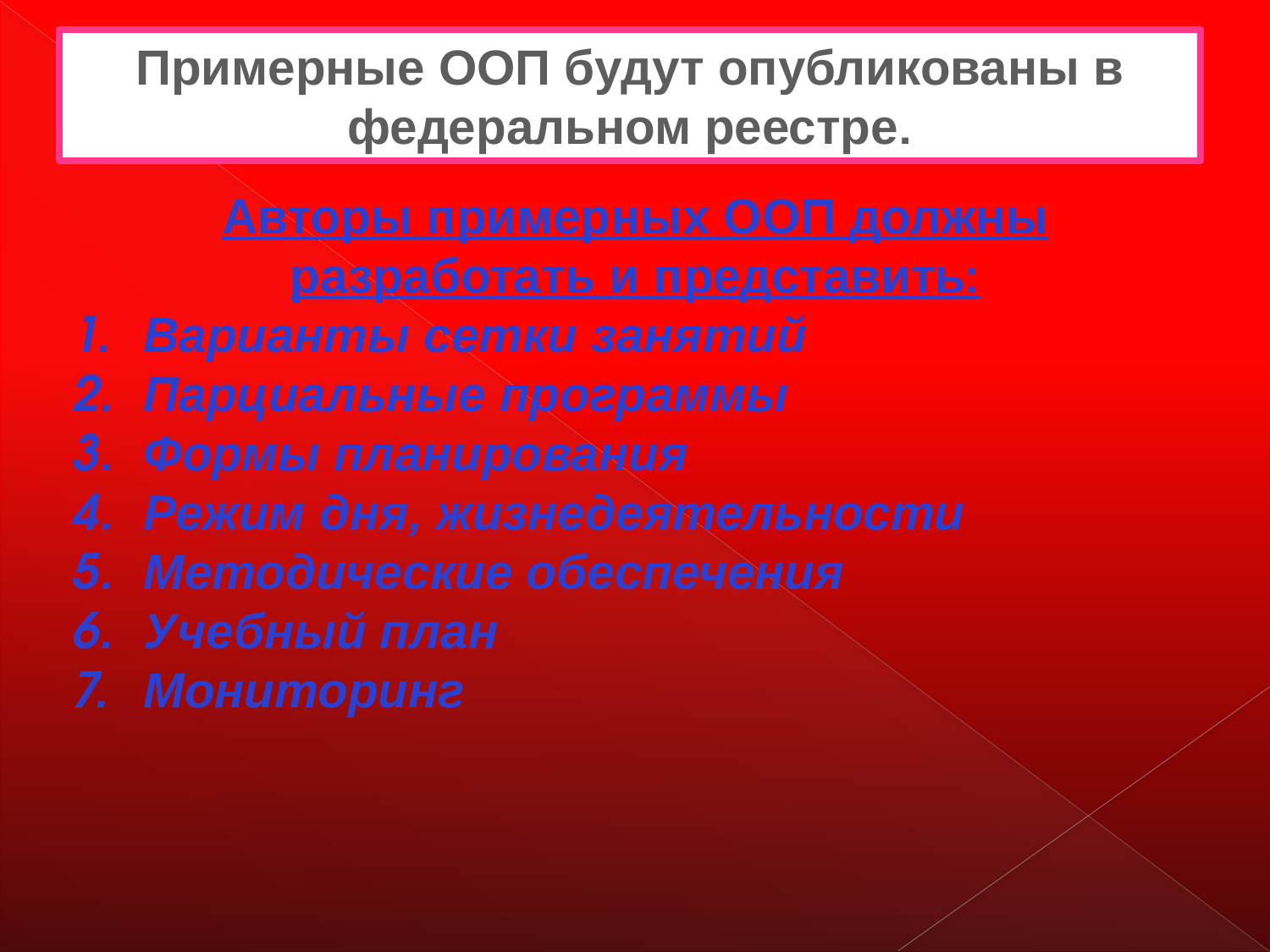

Примерные ООП будут опубликованы в федеральном реестре.
#
Авторы примерных ООП должны разработать и представить:
Варианты сетки занятий
Парциальные программы
Формы планирования
Режим дня, жизнедеятельности
Методические обеспечения
Учебный план
Мониторинг